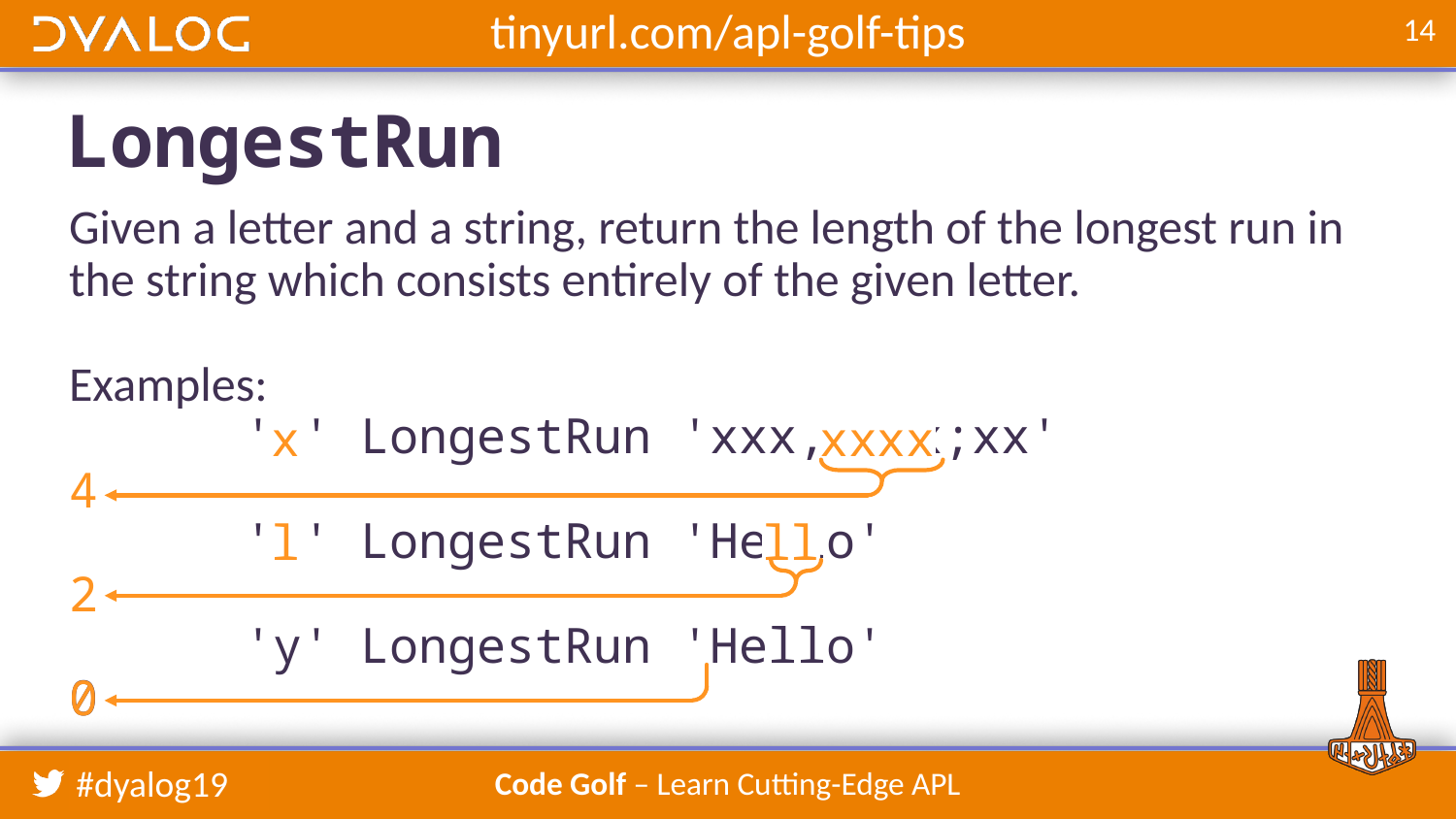

# LongestRun
Given a letter and a string, return the length of the longest run in the string which consists entirely of the given letter.

Examples:
      'x' LongestRun 'xxx,xxxx;xx'
4
      'l' LongestRun 'Hello'
2
      'y' LongestRun 'Hello'
0

       x                  xxxx
4
       l                ll
2
0